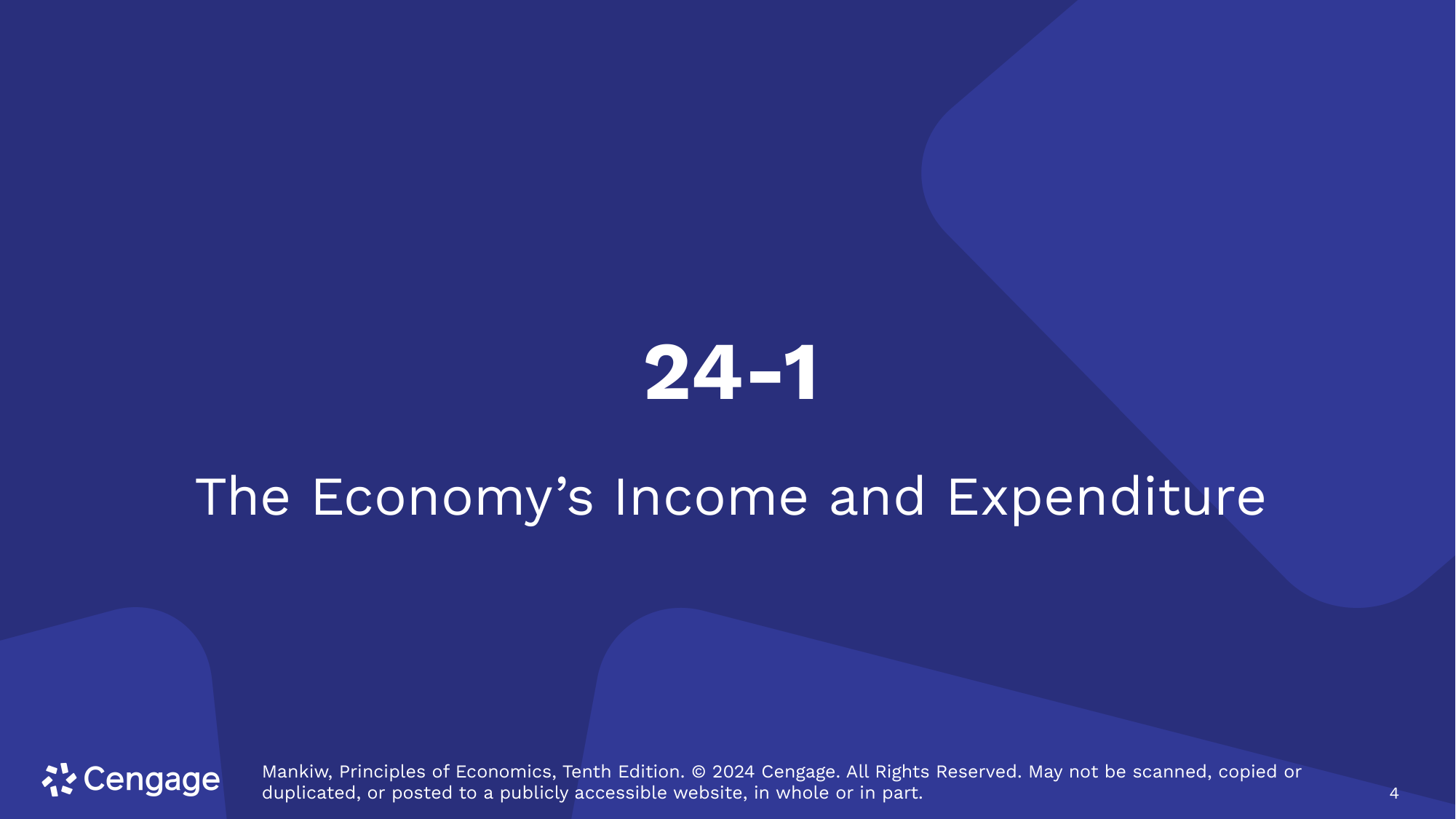

# 24-1
The Economy’s Income and Expenditure